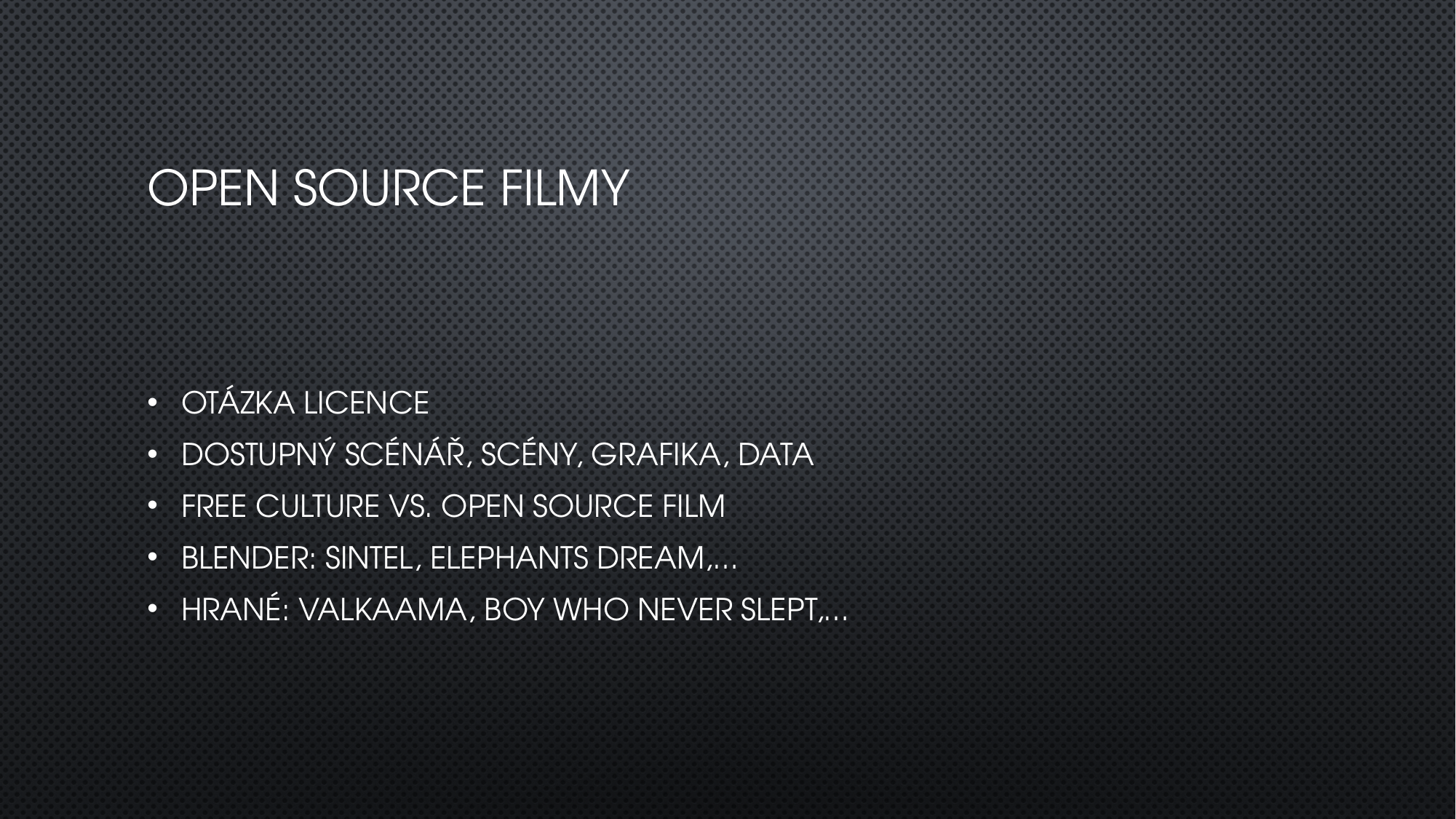

# Open source filmy
Otázka licence
Dostupný scénář, scény, grafika, data
Free culture vs. Open source film
Blender: Sintel, Elephants Dream,…
Hrané: Valkaama, Boy Who Never Slept,…